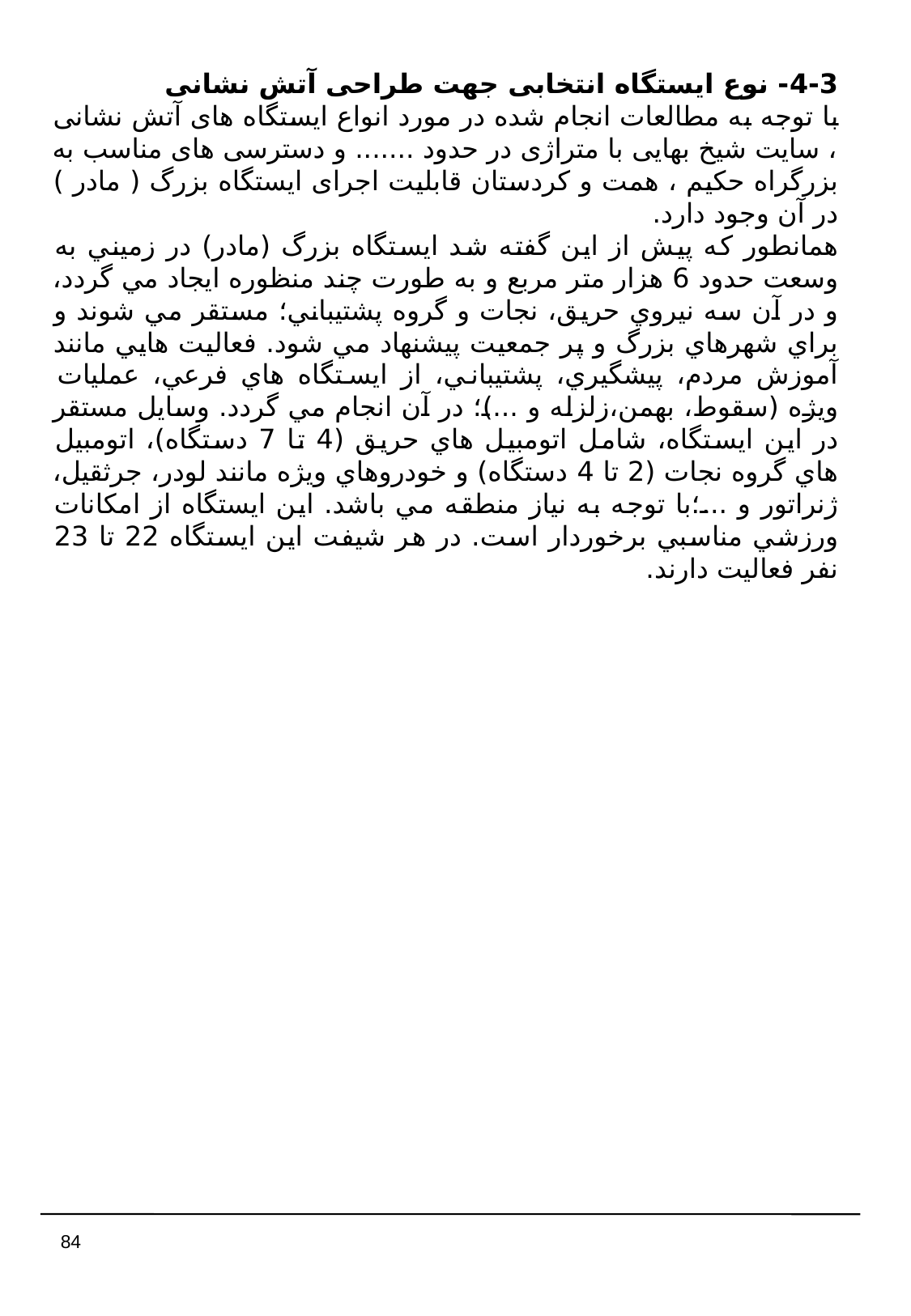

4-3- نوع ایستگاه انتخابی جهت طراحی آتش نشانی
با توجه به مطالعات انجام شده در مورد انواع ایستگاه های آتش نشانی ، سایت شیخ بهایی با متراژی در حدود ....... و دسترسی های مناسب به بزرگراه حکیم ، همت و کردستان قابلیت اجرای ایستگاه بزرگ ( مادر ) در آن وجود دارد.
همانطور که پیش از این گفته شد ايستگاه بزرگ (مادر) در زميني به وسعت حدود 6 هزار متر مربع و به طورت چند منظوره ايجاد مي گردد، و در آن سه نيروي حريق، نجات و گروه پشتيباني؛ مستقر مي شوند و براي شهرهاي بزرگ و پر جمعيت پيشنهاد مي شود. فعاليت هايي مانند آموزش مردم، پيشگيري، پشتيباني، از ايستگاه هاي فرعي، عمليات ويژه (سقوط، بهمن،زلزله و ...)؛ در آن انجام مي گردد. وسايل مستقر در اين ايستگاه، شامل اتومبيل هاي حريق (4 تا 7 دستگاه)، اتومبيل هاي گروه نجات (2 تا 4 دستگاه) و خودروهاي ويژه مانند لودر، جرثقيل، ژنراتور و ...؛با توجه به نياز منطقه مي باشد. اين ايستگاه از امکانات ورزشي مناسبي برخوردار است. در هر شيفت اين ايستگاه 22 تا 23 نفر فعاليت دارند.
84